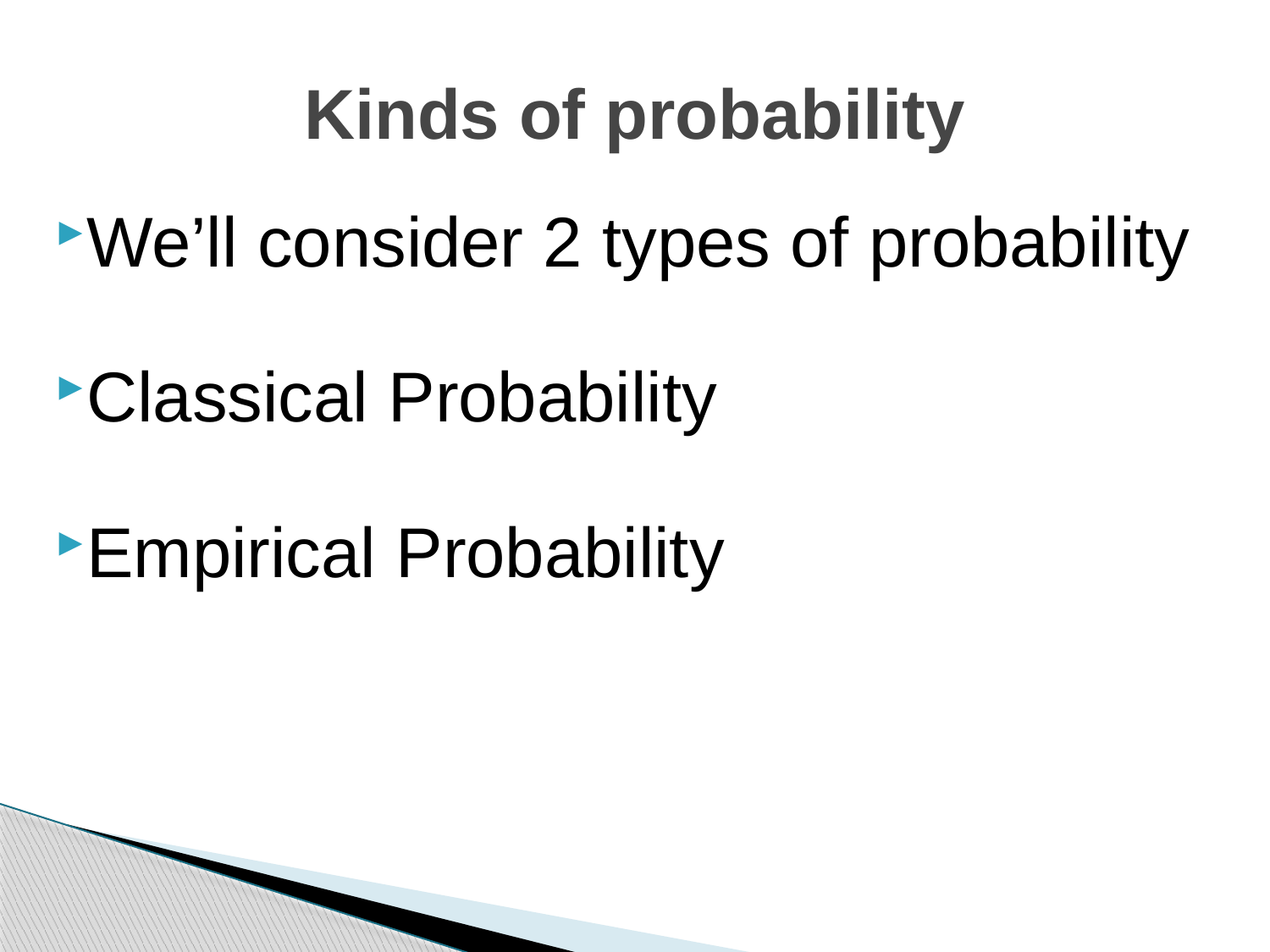

# Kinds of probability
We’ll consider 2 types of probability
Classical Probability
Empirical Probability